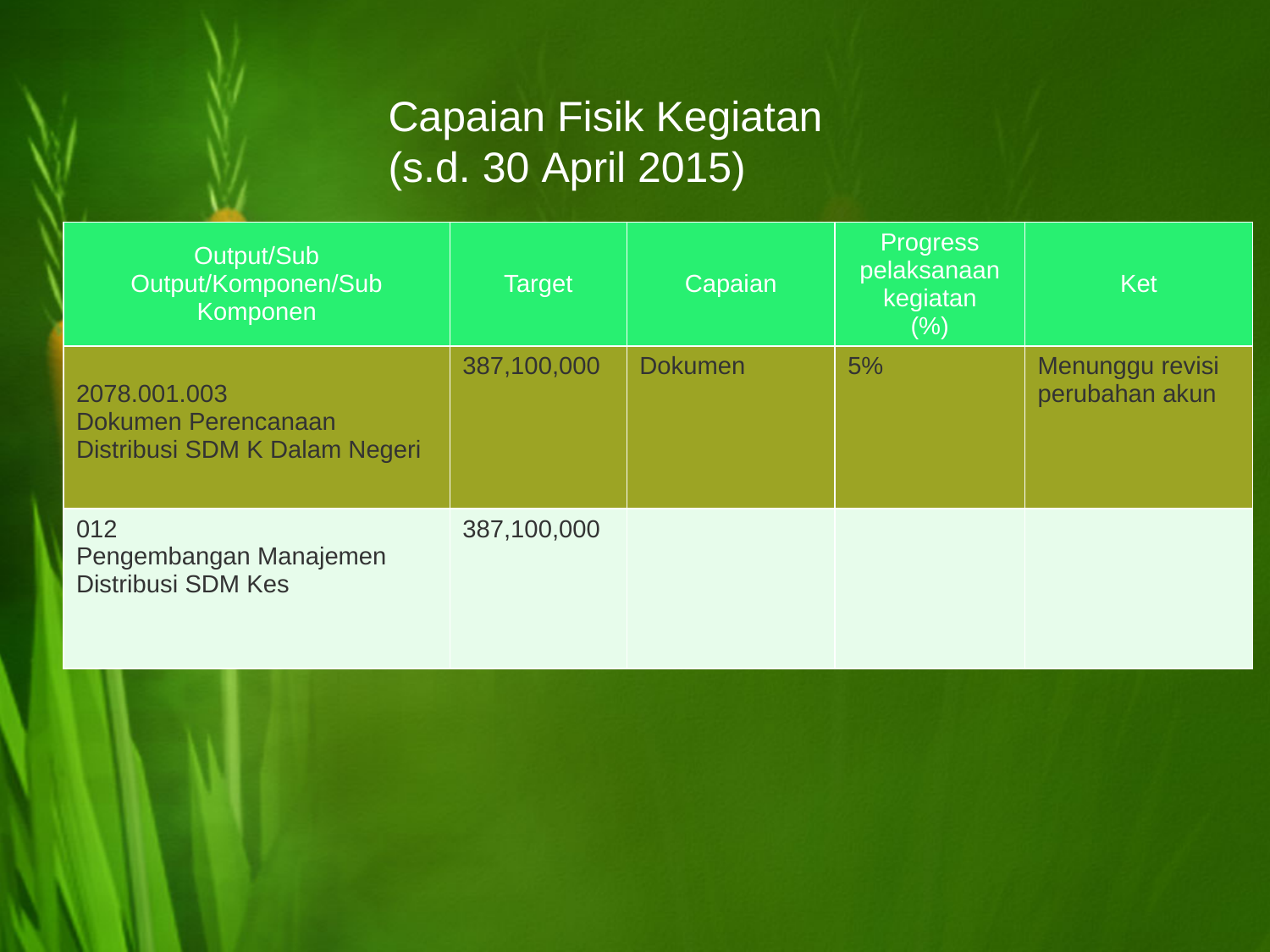

# Capaian Fisik Kegiatan (s.d. 30 April 2015)
| Output/Sub Output/Komponen/Sub Komponen | Target | Capaian | Progress pelaksanaan kegiatan (%) | Ket |
| --- | --- | --- | --- | --- |
| 2078.001.003 Dokumen Perencanaan Distribusi SDM K Dalam Negeri | 387,100,000 | Dokumen | 5% | Menunggu revisi perubahan akun |
| 012 Pengembangan Manajemen Distribusi SDM Kes | 387,100,000 |  |  |  |